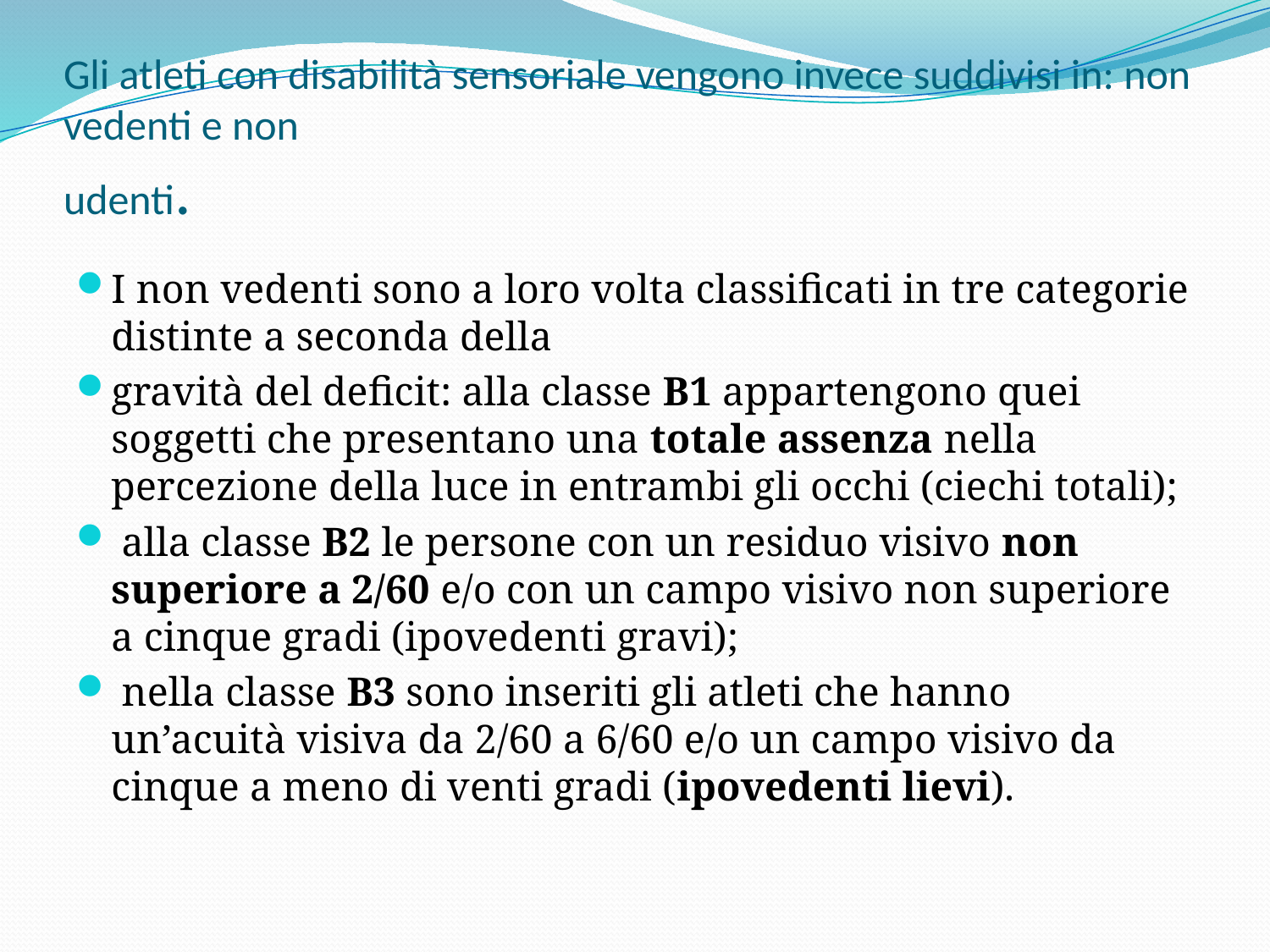

# Gli atleti con disabilità sensoriale vengono invece suddivisi in: non vedenti e non udenti.
I non vedenti sono a loro volta classificati in tre categorie distinte a seconda della
gravità del deficit: alla classe B1 appartengono quei soggetti che presentano una totale assenza nella percezione della luce in entrambi gli occhi (ciechi totali);
 alla classe B2 le persone con un residuo visivo non superiore a 2/60 e/o con un campo visivo non superiore a cinque gradi (ipovedenti gravi);
 nella classe B3 sono inseriti gli atleti che hanno un’acuità visiva da 2/60 a 6/60 e/o un campo visivo da cinque a meno di venti gradi (ipovedenti lievi).